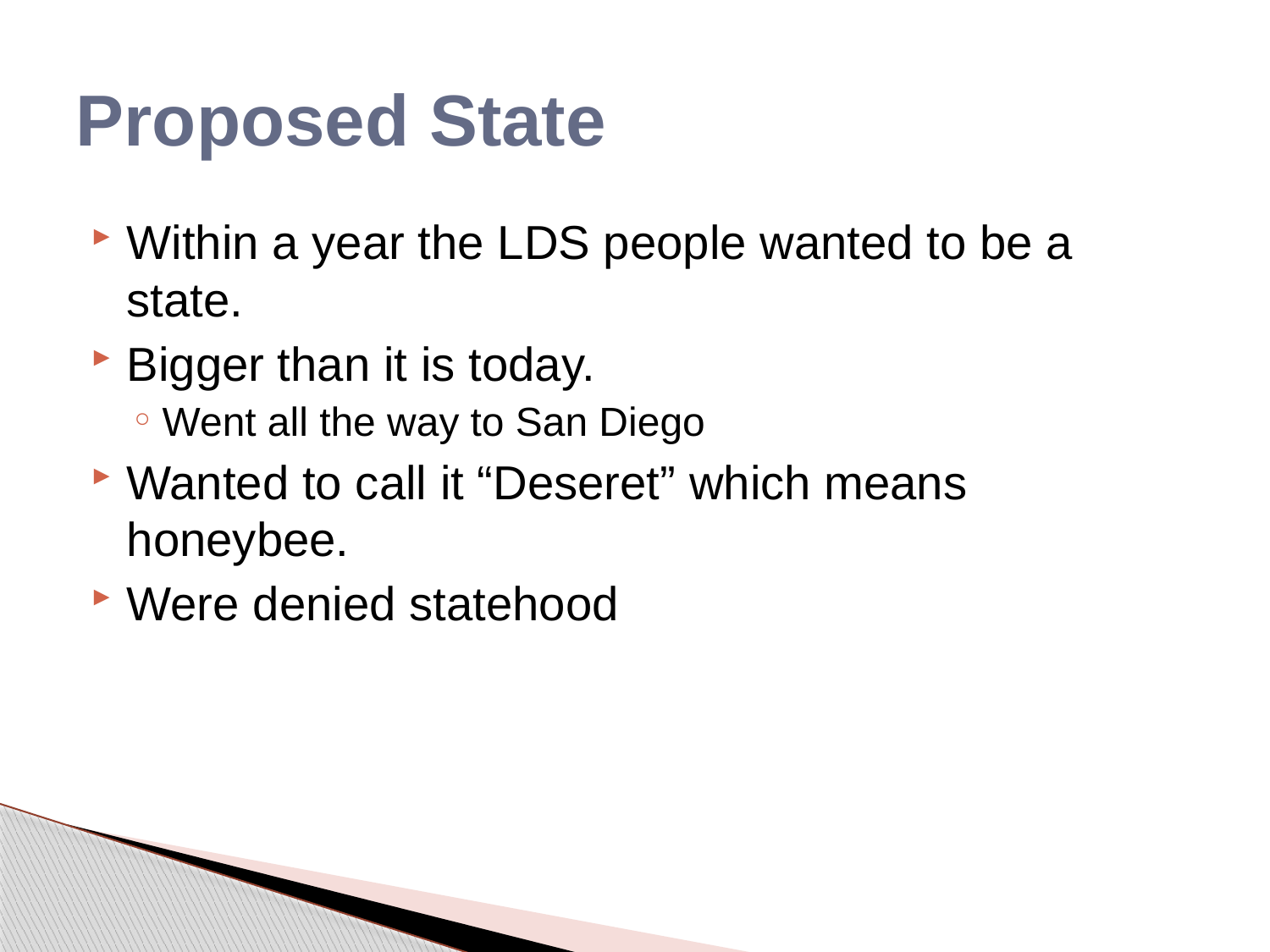

# Proposed State
Within a year the LDS people wanted to be a state.
Bigger than it is today.
Went all the way to San Diego
Wanted to call it “Deseret” which means honeybee.
Were denied statehood